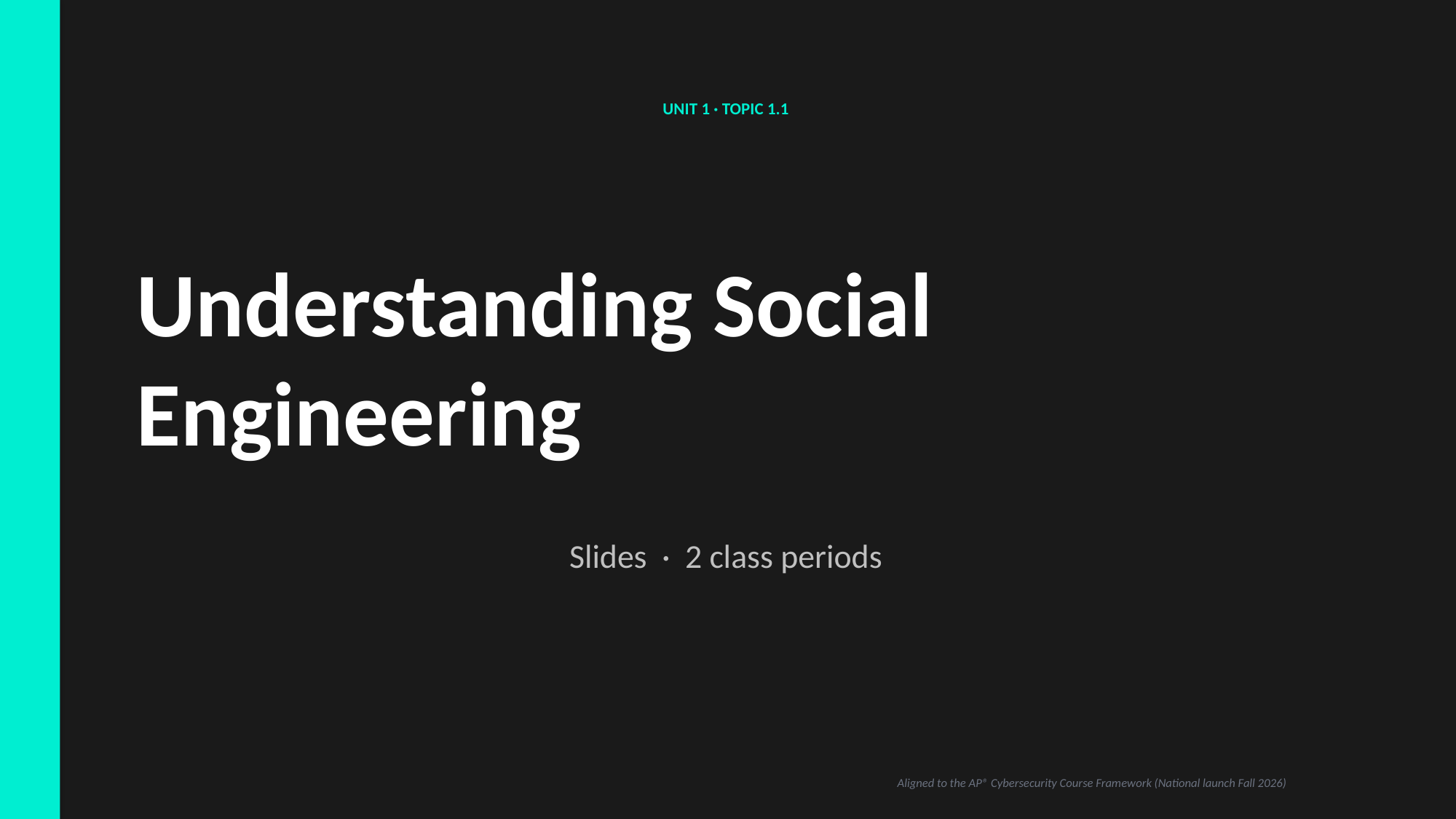

UNIT 1 · TOPIC 1.1
Understanding Social Engineering
Slides  ·  2 class periods
Aligned to the AP® Cybersecurity Course Framework (National launch Fall 2026)